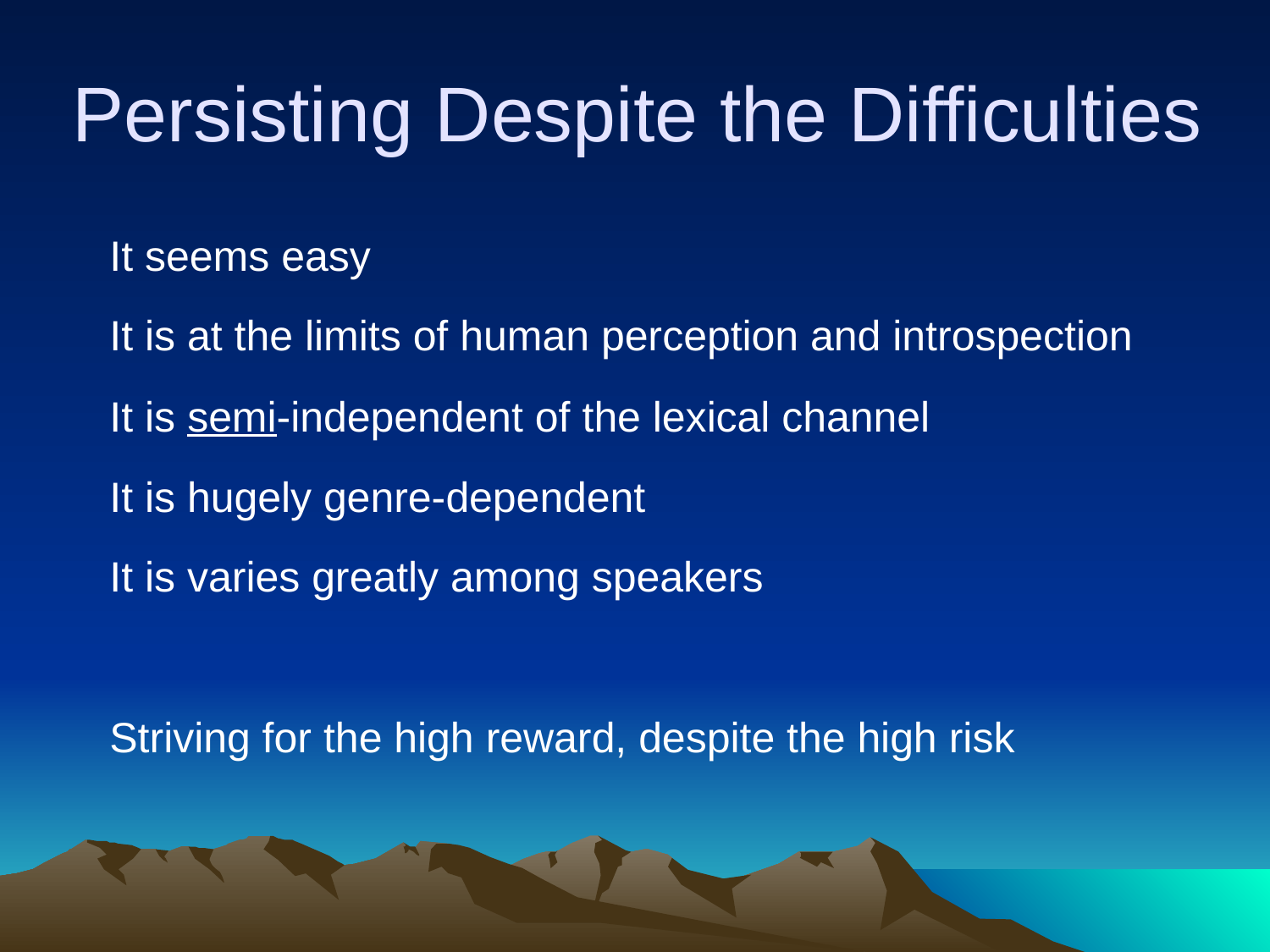

# Persisting Despite the Difficulties
It seems easy
It is at the limits of human perception and introspection
It is semi-independent of the lexical channel
It is hugely genre-dependent
It is varies greatly among speakers

Striving for the high reward, despite the high risk